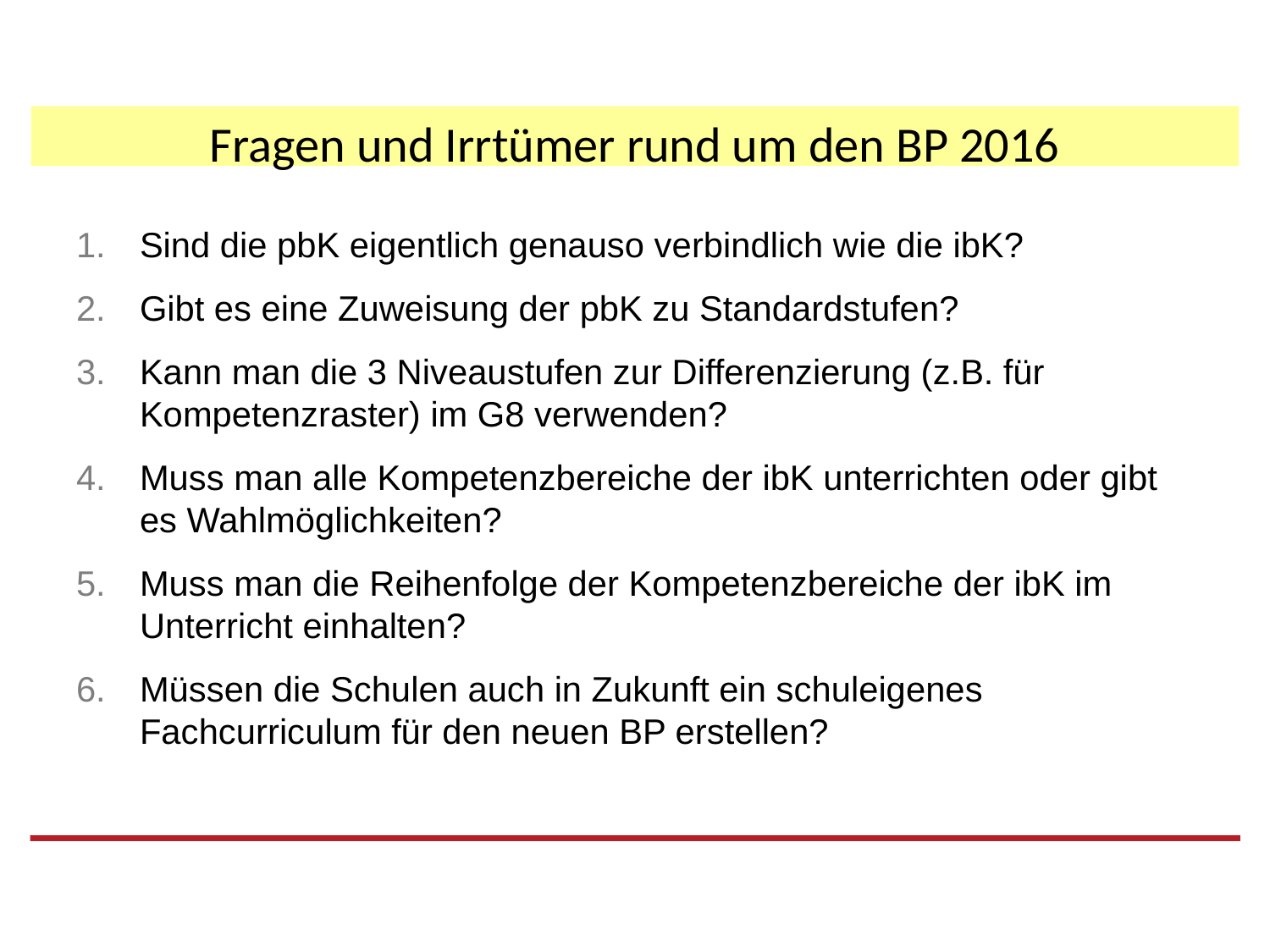

Fragen und Irrtümer rund um den BP 2016
Sind die pbK eigentlich genauso verbindlich wie die ibK?
Gibt es eine Zuweisung der pbK zu Standardstufen?
Kann man die 3 Niveaustufen zur Differenzierung (z.B. für Kompetenzraster) im G8 verwenden?
Muss man alle Kompetenzbereiche der ibK unterrichten oder gibt es Wahlmöglichkeiten?
Muss man die Reihenfolge der Kompetenzbereiche der ibK im Unterricht einhalten?
Müssen die Schulen auch in Zukunft ein schuleigenes Fachcurriculum für den neuen BP erstellen?